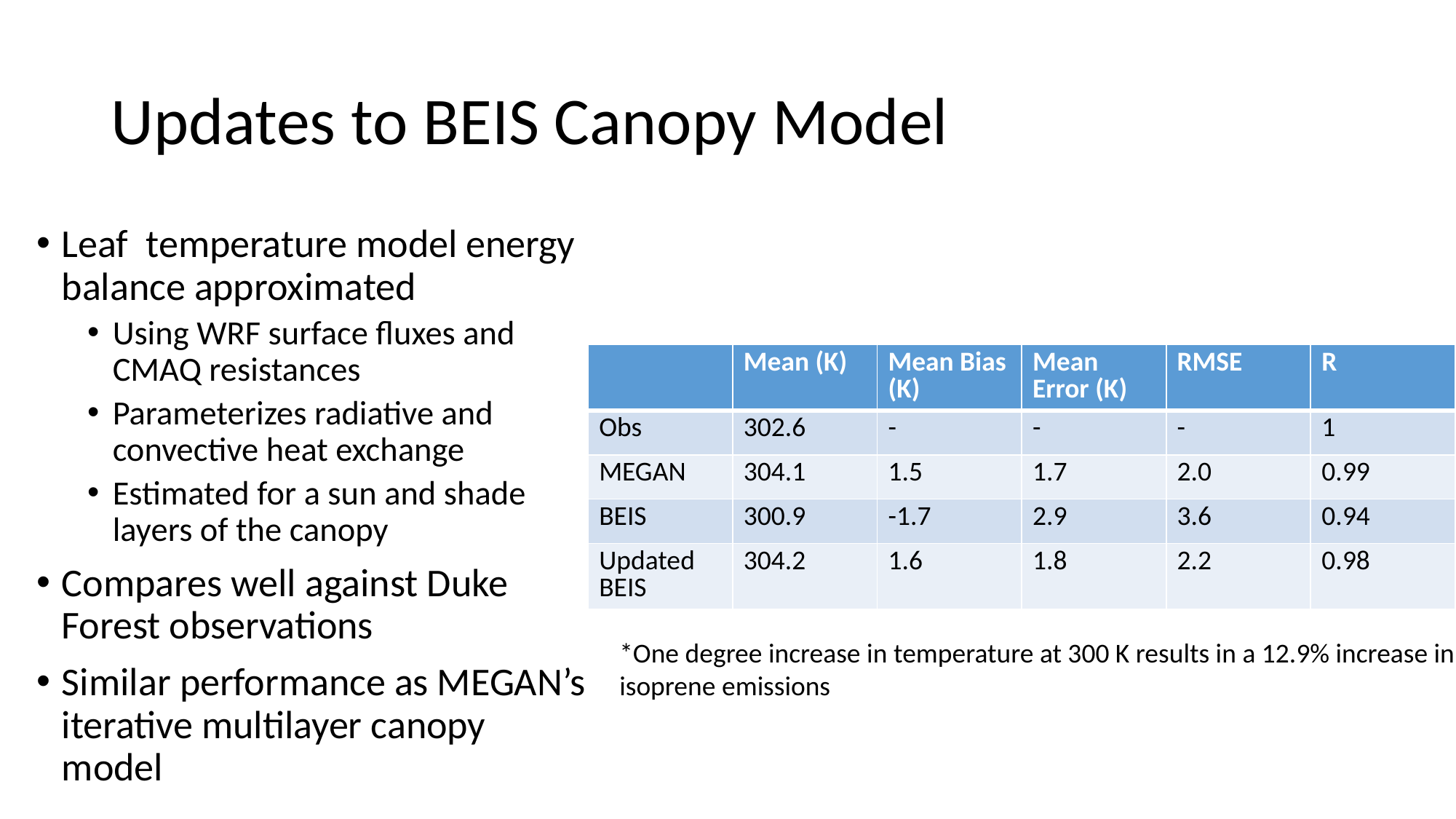

# Updates to BEIS Canopy Model
Leaf  temperature model energy balance approximated
Using WRF surface fluxes and CMAQ resistances
Parameterizes radiative and convective heat exchange
Estimated for a sun and shade layers of the canopy
Compares well against Duke Forest observations
Similar performance as MEGAN’s iterative multilayer canopy model
|  | Mean (K) | Mean Bias (K) | Mean Error (K) | RMSE | R |
| --- | --- | --- | --- | --- | --- |
| Obs | 302.6 | - | - | - | 1 |
| MEGAN | 304.1 | 1.5 | 1.7 | 2.0 | 0.99 |
| BEIS | 300.9 | -1.7 | 2.9 | 3.6 | 0.94 |
| Updated BEIS | 304.2 | 1.6 | 1.8 | 2.2 | 0.98 |
*One degree increase in temperature at 300 K results in a 12.9% increase in
isoprene emissions